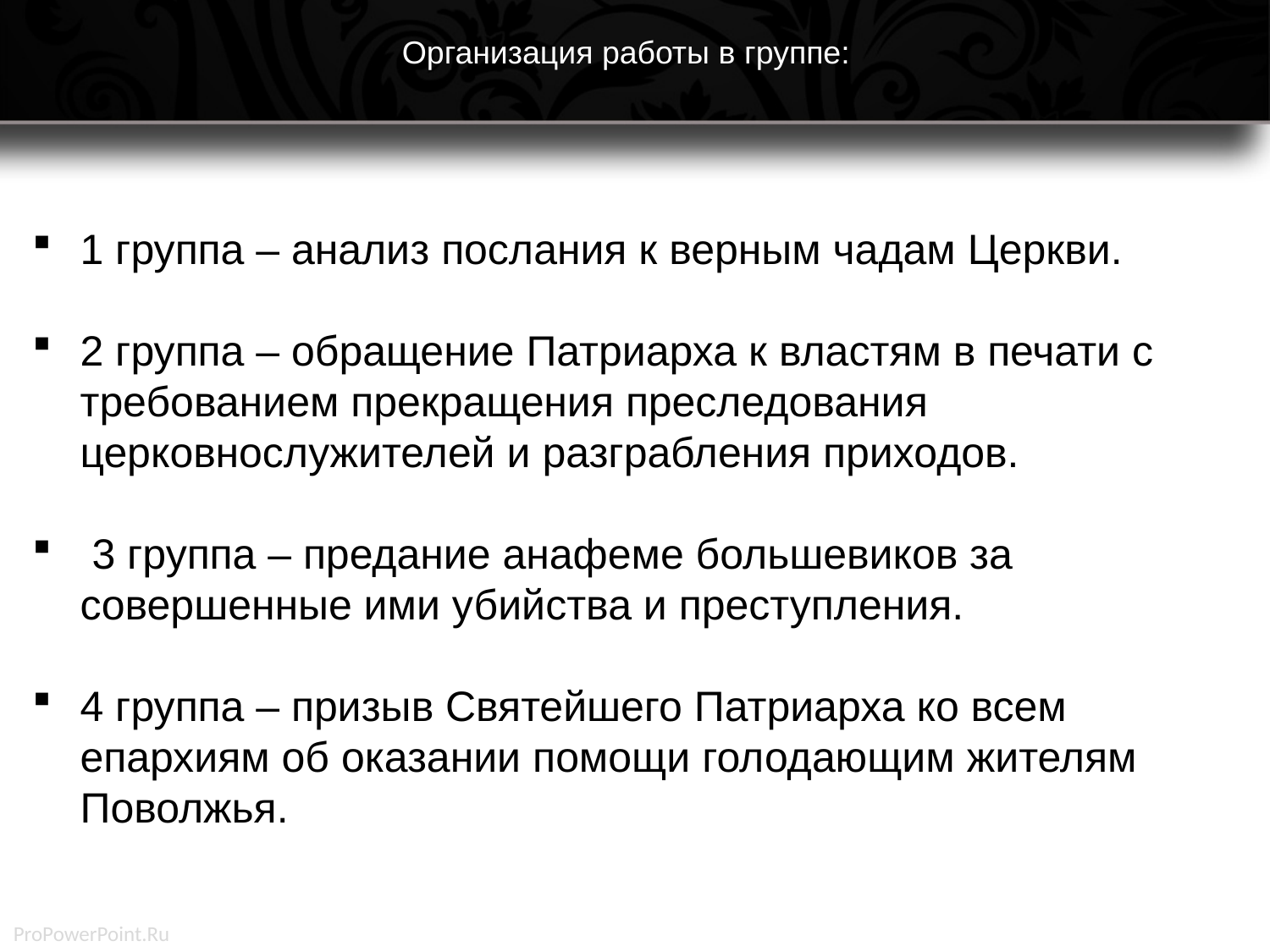

Организация работы в группе:
1 группа – анализ послания к верным чадам Церкви.

2 группа – обращение Патриарха к властям в печати с требованием прекращения преследования церковнослужителей и разграбления приходов.

 3 группа – предание анафеме большевиков за совершенные ими убийства и преступления.

4 группа – призыв Святейшего Патриарха ко всем епархиям об оказании помощи голодающим жителям Поволжья.